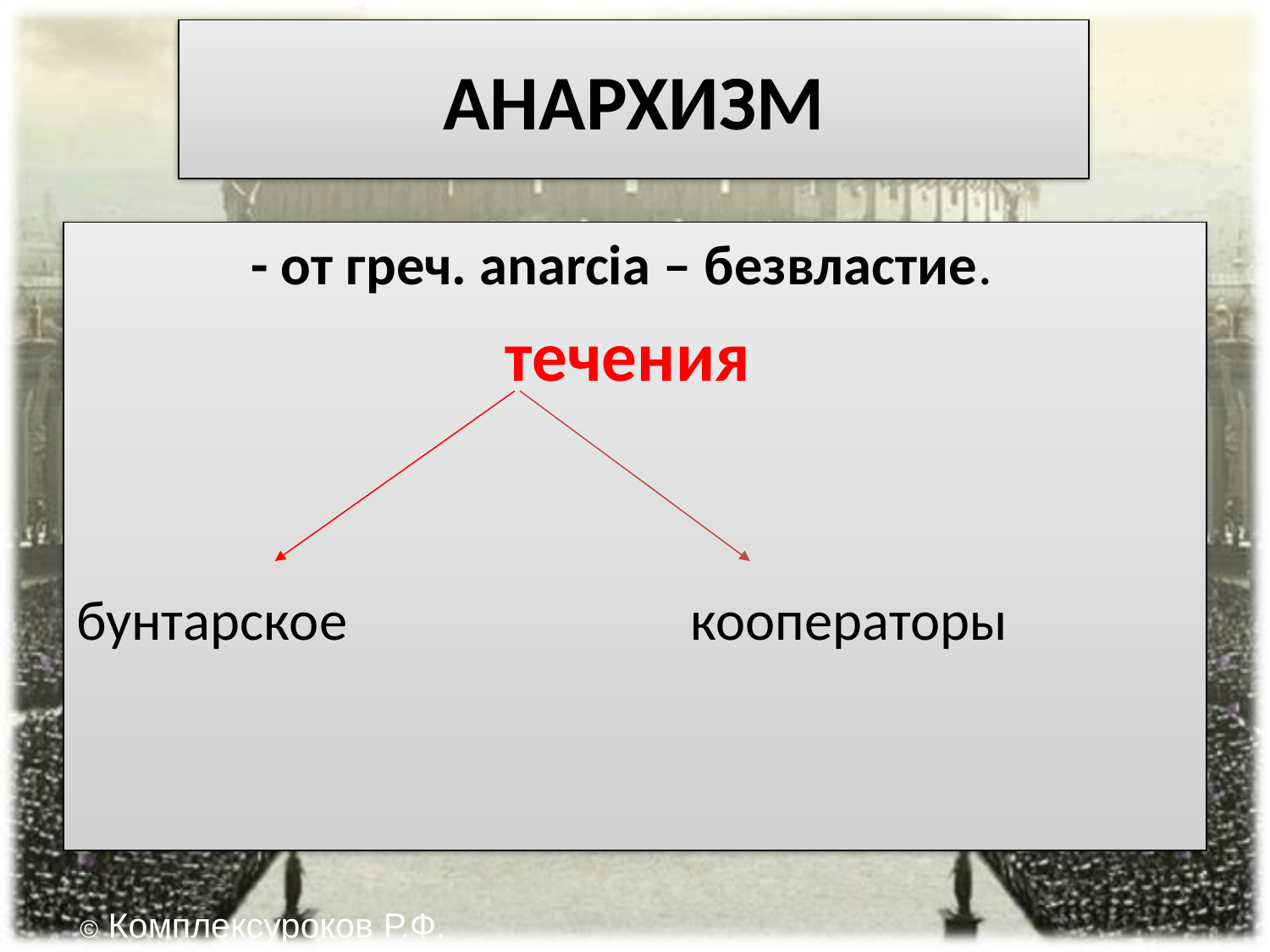

# АНАРХИЗМ
		- от греч. аnarcia – безвластие.
				течения

бунтарское                           кооператоры

© Комплексуроков Р.Ф.